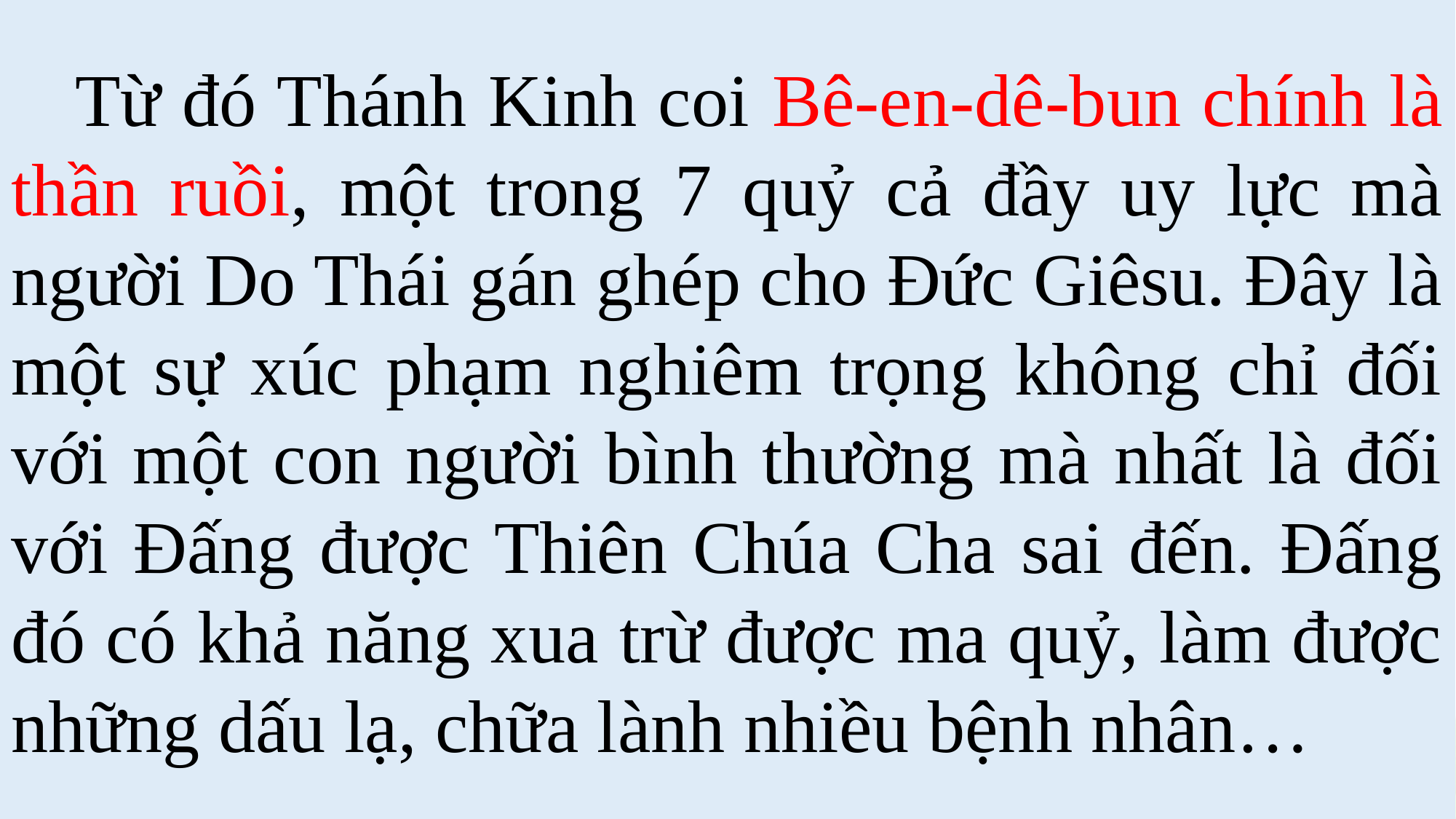

Từ đó Thánh Kinh coi Bê-en-dê-bun chính là thần ruồi, một trong 7 quỷ cả đầy uy lực mà người Do Thái gán ghép cho Đức Giêsu. Đây là một sự xúc phạm nghiêm trọng không chỉ đối với một con người bình thường mà nhất là đối với Đấng được Thiên Chúa Cha sai đến. Đấng đó có khả năng xua trừ được ma quỷ, làm được những dấu lạ, chữa lành nhiều bệnh nhân…